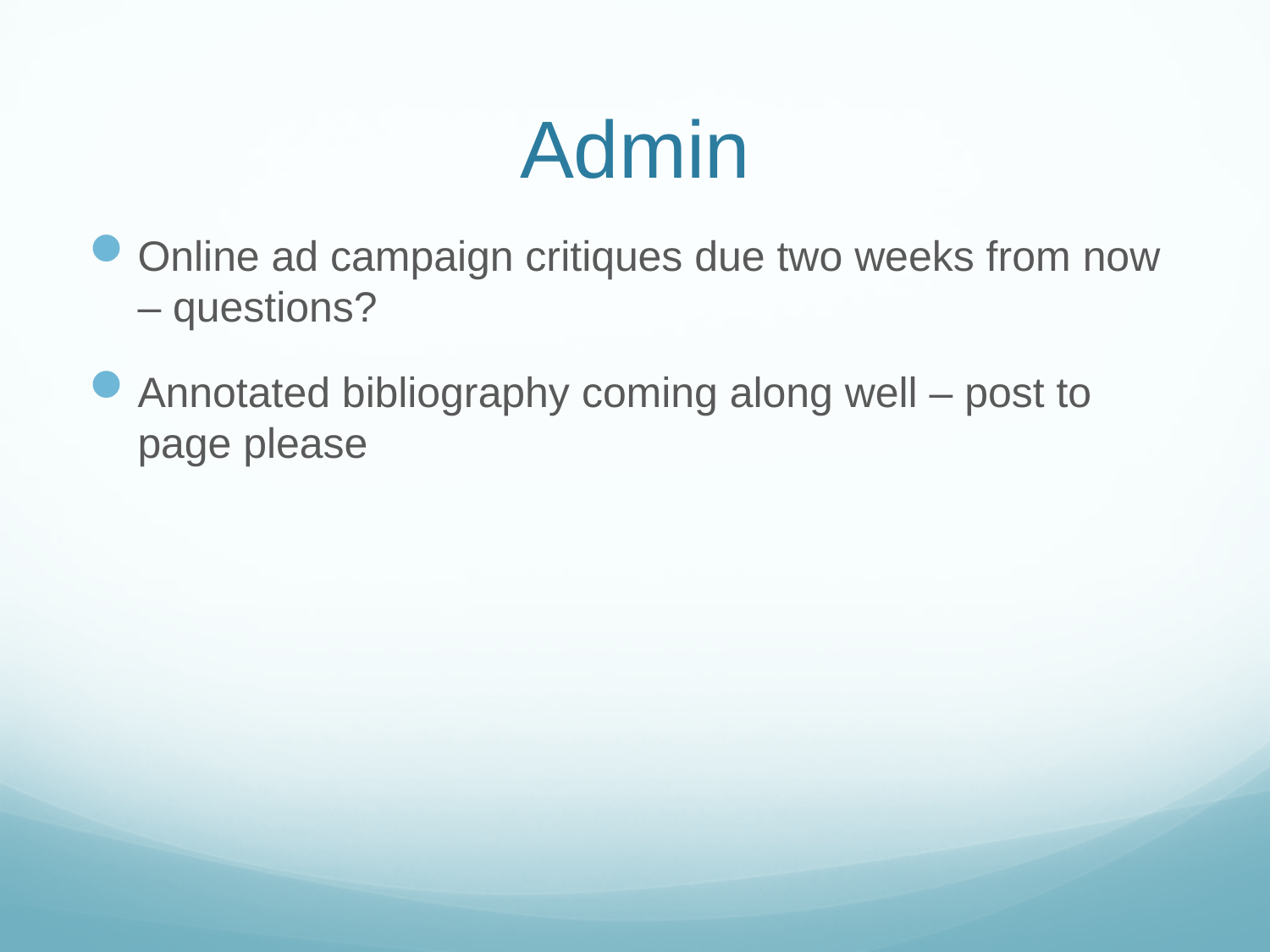

# Admin
Online ad campaign critiques due two weeks from now – questions?
Annotated bibliography coming along well – post to page please